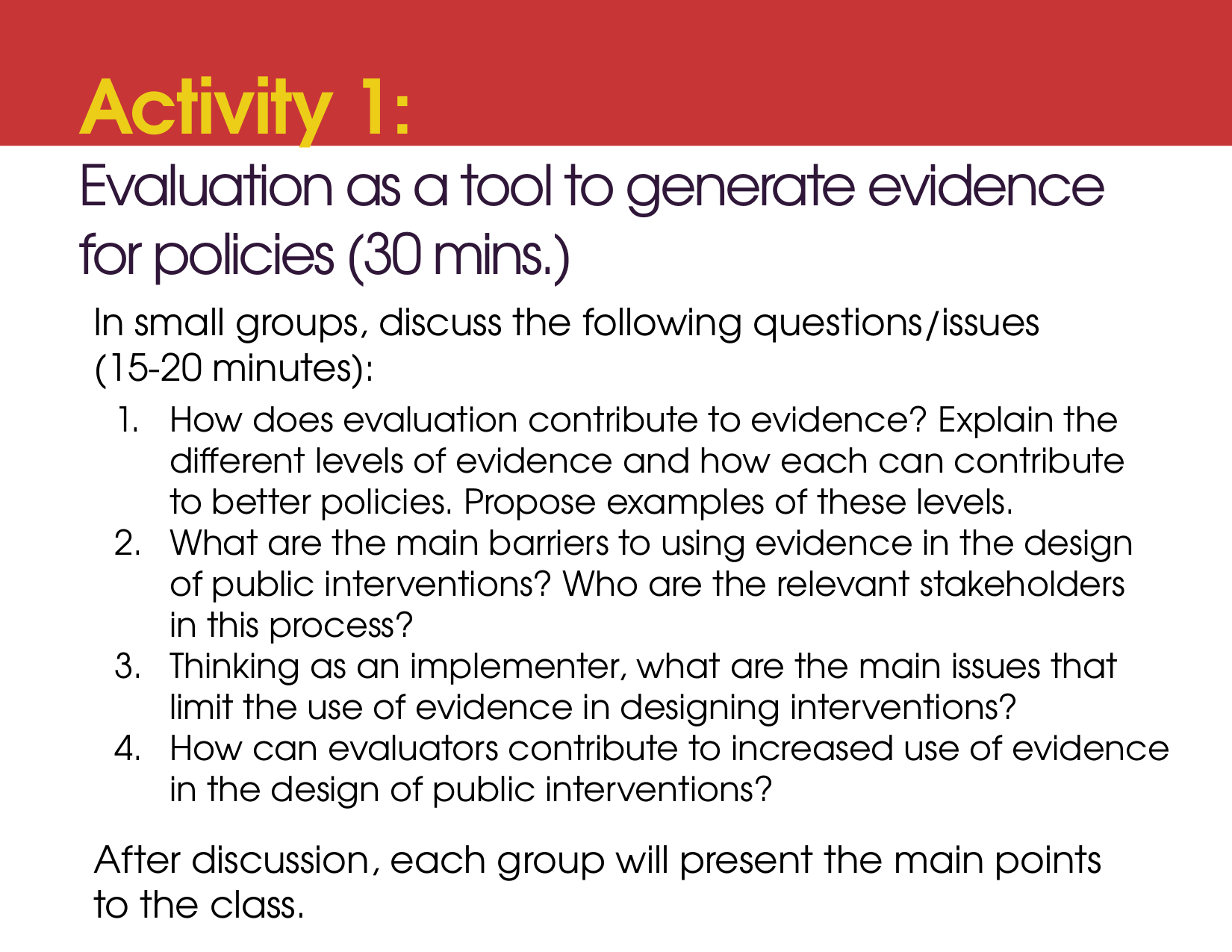

Activity 1:
Evaluation as a tool to generate evidence
for policies (30 mins.)
In small groups, discuss the following questions/issues
(15-20 minutes):
How does evaluation contribute to evidence? Explain the different levels of evidence and how each can contribute
to better policies. Propose examples of these levels.
What are the main barriers to using evidence in the design
of public interventions? Who are the relevant stakeholders
in this process?
Thinking as an implementer, what are the main issues that limit the use of evidence in designing interventions?
How can evaluators contribute to increased use of evidence in the design of public interventions?
After discussion, each group will present the main points
to the class.